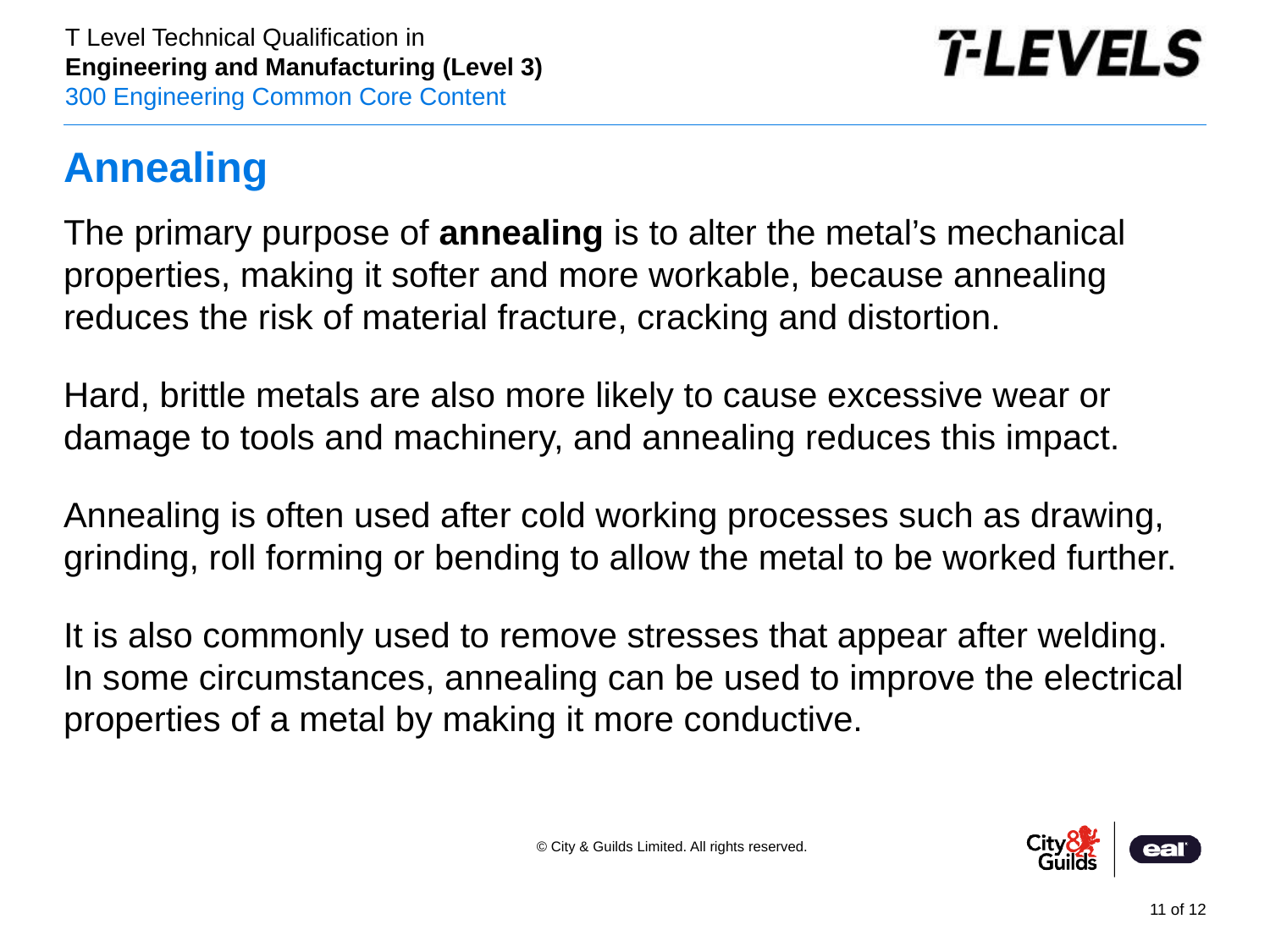

# Annealing
The primary purpose of annealing is to alter the metal’s mechanical properties, making it softer and more workable, because annealing reduces the risk of material fracture, cracking and distortion.
Hard, brittle metals are also more likely to cause excessive wear or damage to tools and machinery, and annealing reduces this impact.
Annealing is often used after cold working processes such as drawing, grinding, roll forming or bending to allow the metal to be worked further.
It is also commonly used to remove stresses that appear after welding. In some circumstances, annealing can be used to improve the electrical properties of a metal by making it more conductive.